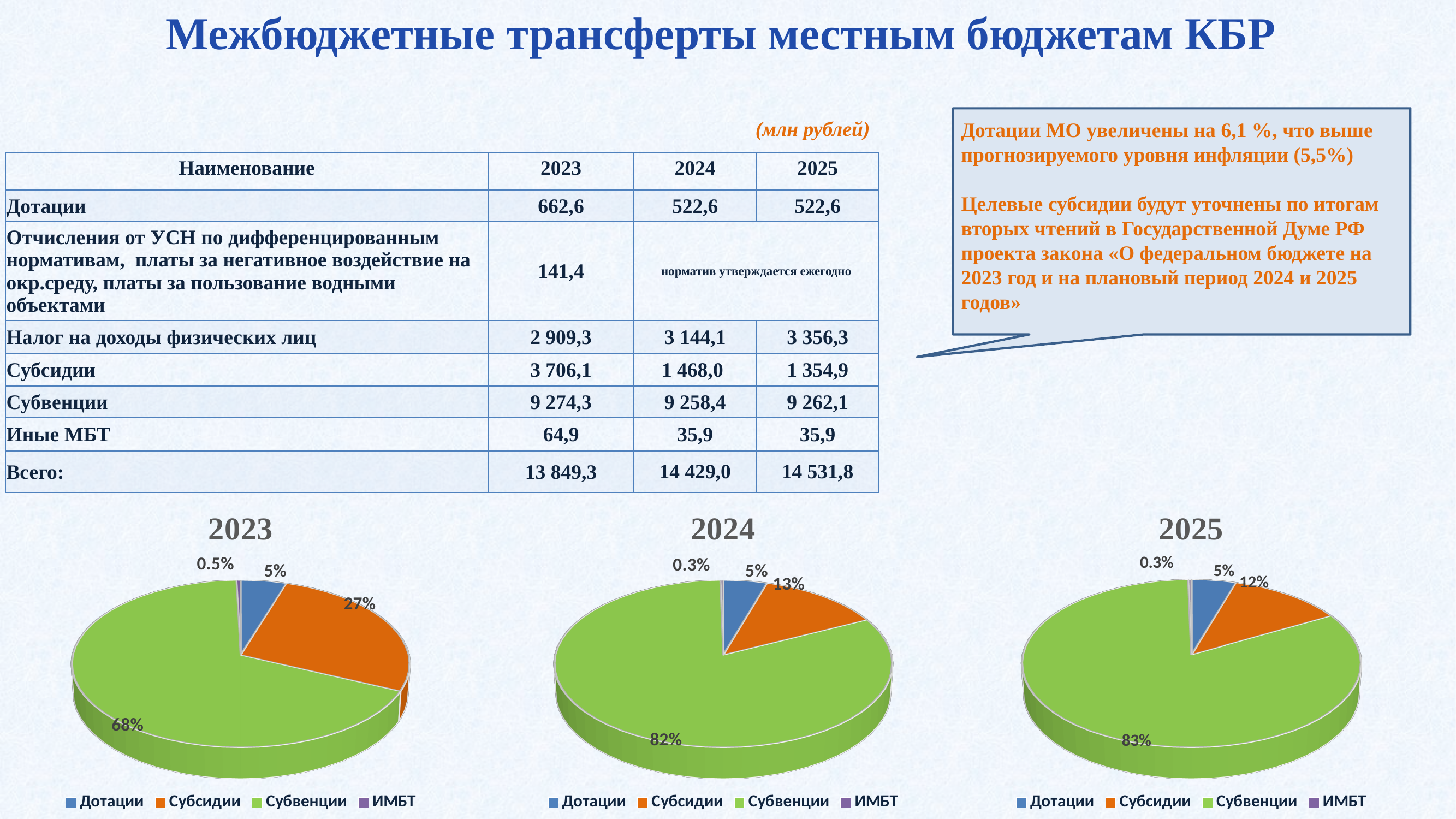

Межбюджетные трансферты местным бюджетам КБР

(млн рублей)
Дотации МО увеличены на 6,1 %, что выше прогнозируемого уровня инфляции (5,5%)
Целевые субсидии будут уточнены по итогам вторых чтений в Государственной Думе РФ проекта закона «О федеральном бюджете на 2023 год и на плановый период 2024 и 2025 годов»
| Наименование | 2023 | 2024 | 2025 |
| --- | --- | --- | --- |
| Дотации | 662,6 | 522,6 | 522,6 |
| Отчисления от УСН по дифференцированным нормативам, платы за негативное воздействие на окр.среду, платы за пользование водными объектами | 141,4 | норматив утверждается ежегодно |  |
| Налог на доходы физических лиц | 2 909,3 | 3 144,1 | 3 356,3 |
| Субсидии | 3 706,1 | 1 468,0 | 1 354,9 |
| Субвенции | 9 274,3 | 9 258,4 | 9 262,1 |
| Иные МБТ | 64,9 | 35,9 | 35,9 |
| Всего: | 13 849,3 | 14 429,0 | 14 531,8 |

[unsupported chart]

[unsupported chart]

[unsupported chart]